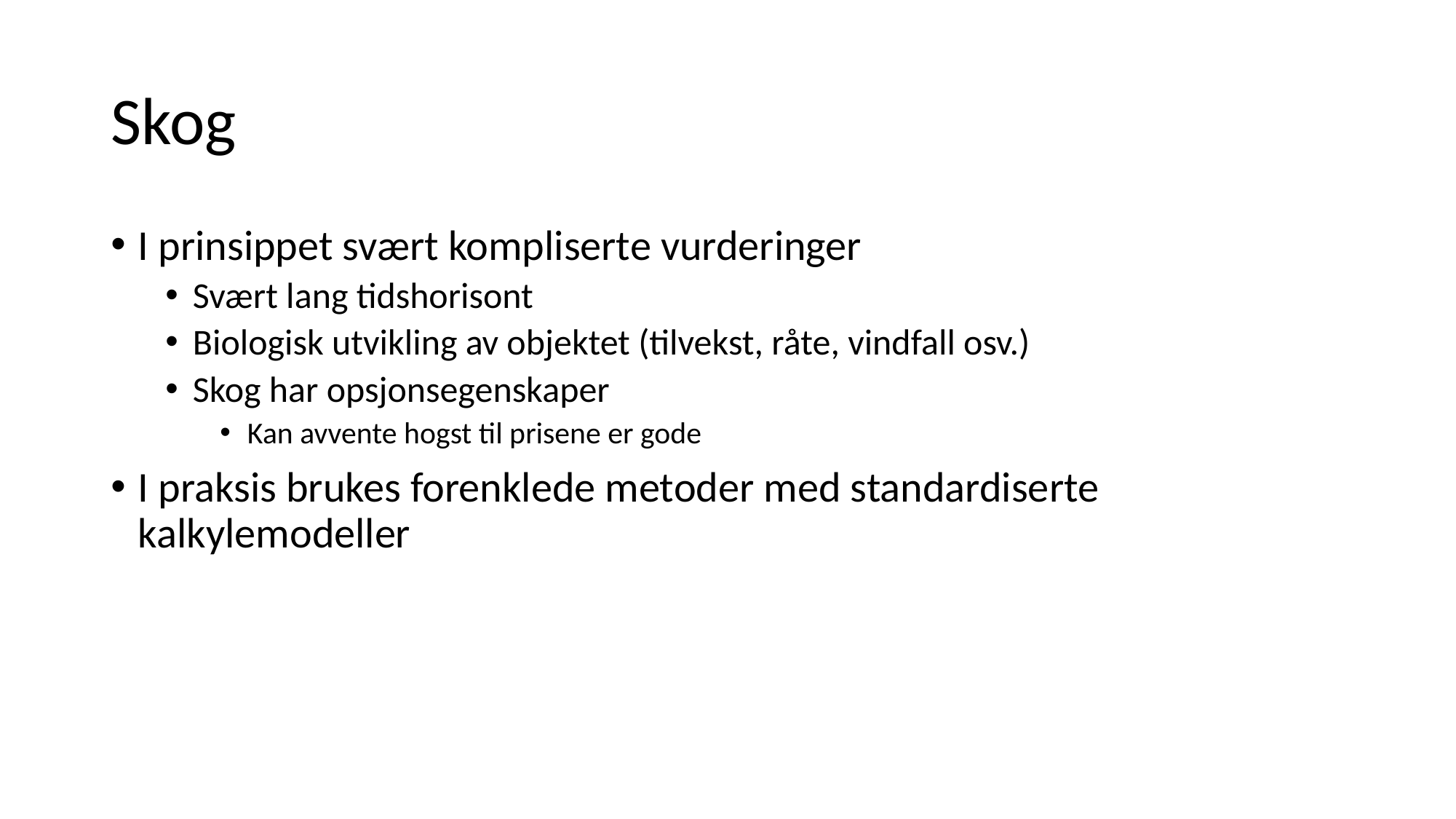

# Skog
I prinsippet svært kompliserte vurderinger
Svært lang tidshorisont
Biologisk utvikling av objektet (tilvekst, råte, vindfall osv.)
Skog har opsjonsegenskaper
Kan avvente hogst til prisene er gode
I praksis brukes forenklede metoder med standardiserte kalkylemodeller